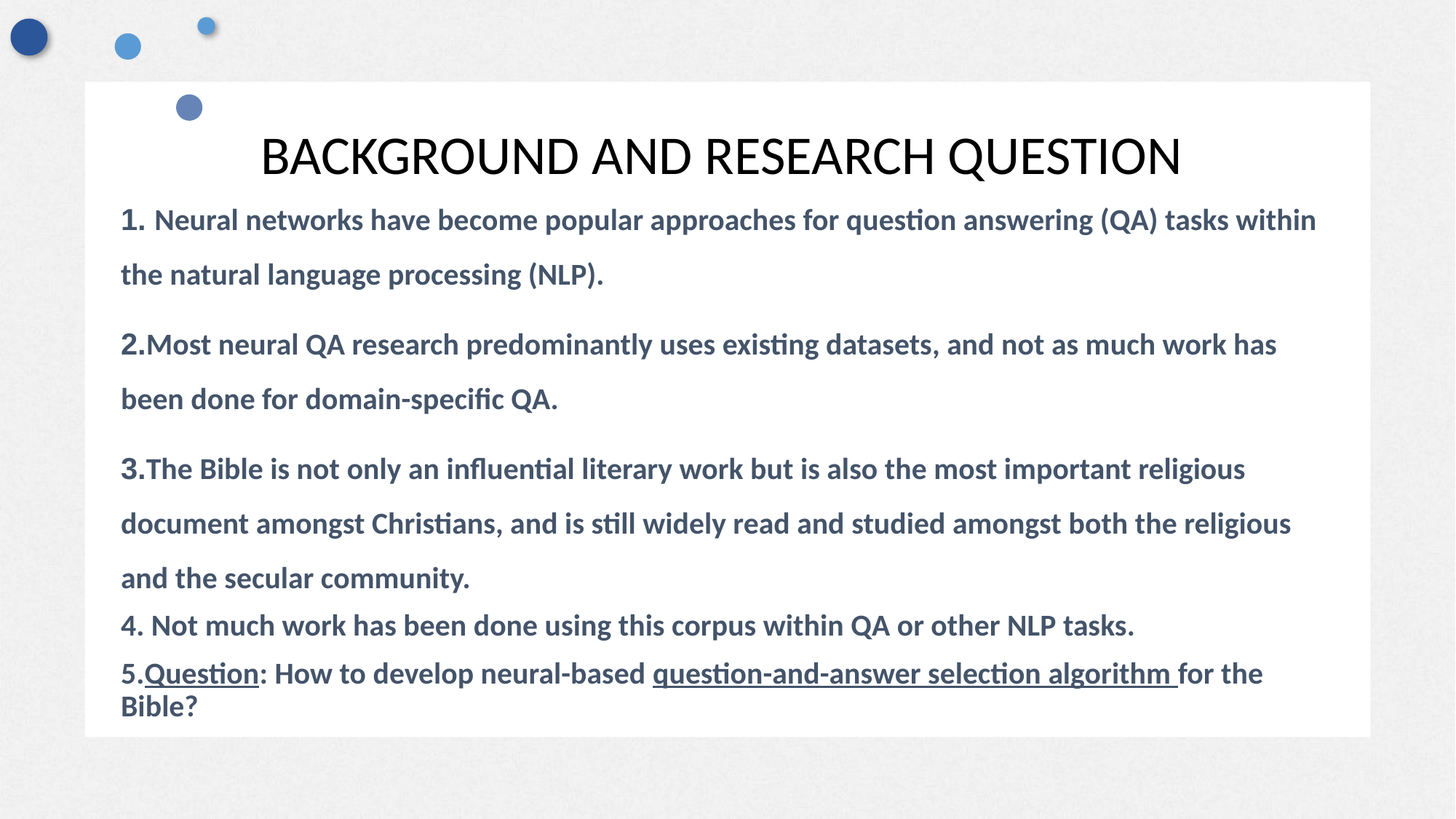

BACKGROUND AND RESEARCH QUESTION

1. Neural networks have become popular approaches for question answering (QA) tasks within the natural language processing (NLP).
2.Most neural QA research predominantly uses existing datasets, and not as much work has been done for domain-specific QA.
3.The Bible is not only an influential literary work but is also the most important religious document amongst Christians, and is still widely read and studied amongst both the religious and the secular community.
4. Not much work has been done using this corpus within QA or other NLP tasks.
5.Question: How to develop neural-based question-and-answer selection algorithm for the Bible?